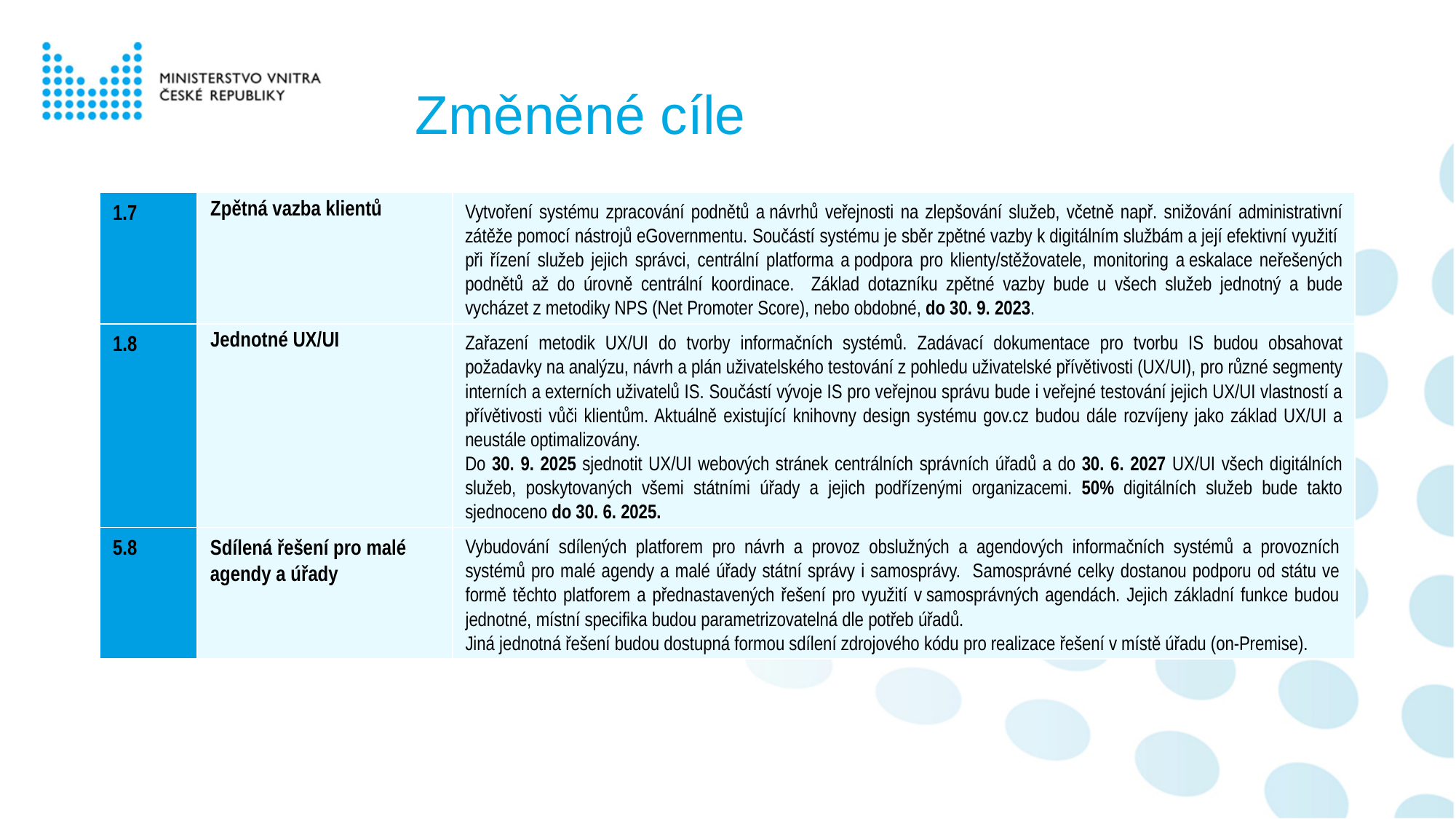

# Změněné cíle
| 1.7 | Zpětná vazba klientů | Vytvoření systému zpracování podnětů a návrhů veřejnosti na zlepšování služeb, včetně např. snižování administrativní zátěže pomocí nástrojů eGovernmentu. Součástí systému je sběr zpětné vazby k digitálním službám a její efektivní využití při řízení služeb jejich správci, centrální platforma a podpora pro klienty/stěžovatele, monitoring a eskalace neřešených podnětů až do úrovně centrální koordinace. Základ dotazníku zpětné vazby bude u všech služeb jednotný a bude vycházet z metodiky NPS (Net Promoter Score), nebo obdobné, do 30. 9. 2023. |
| --- | --- | --- |
| 1.8 | Jednotné UX/UI | Zařazení metodik UX/UI do tvorby informačních systémů. Zadávací dokumentace pro tvorbu IS budou obsahovat požadavky na analýzu, návrh a plán uživatelského testování z pohledu uživatelské přívětivosti (UX/UI), pro různé segmenty interních a externích uživatelů IS. Součástí vývoje IS pro veřejnou správu bude i veřejné testování jejich UX/UI vlastností a přívětivosti vůči klientům. Aktuálně existující knihovny design systému gov.cz budou dále rozvíjeny jako základ UX/UI a neustále optimalizovány. Do 30. 9. 2025 sjednotit UX/UI webových stránek centrálních správních úřadů a do 30. 6. 2027 UX/UI všech digitálních služeb, poskytovaných všemi státními úřady a jejich podřízenými organizacemi. 50% digitálních služeb bude takto sjednoceno do 30. 6. 2025. |
| 5.8 | Sdílená řešení pro malé agendy a úřady | Vybudování sdílených platforem pro návrh a provoz obslužných a agendových informačních systémů a provozních systémů pro malé agendy a malé úřady státní správy i samosprávy. Samosprávné celky dostanou podporu od státu ve formě těchto platforem a přednastavených řešení pro využití v samosprávných agendách. Jejich základní funkce budou jednotné, místní specifika budou parametrizovatelná dle potřeb úřadů. Jiná jednotná řešení budou dostupná formou sdílení zdrojového kódu pro realizace řešení v místě úřadu (on-Premise). |